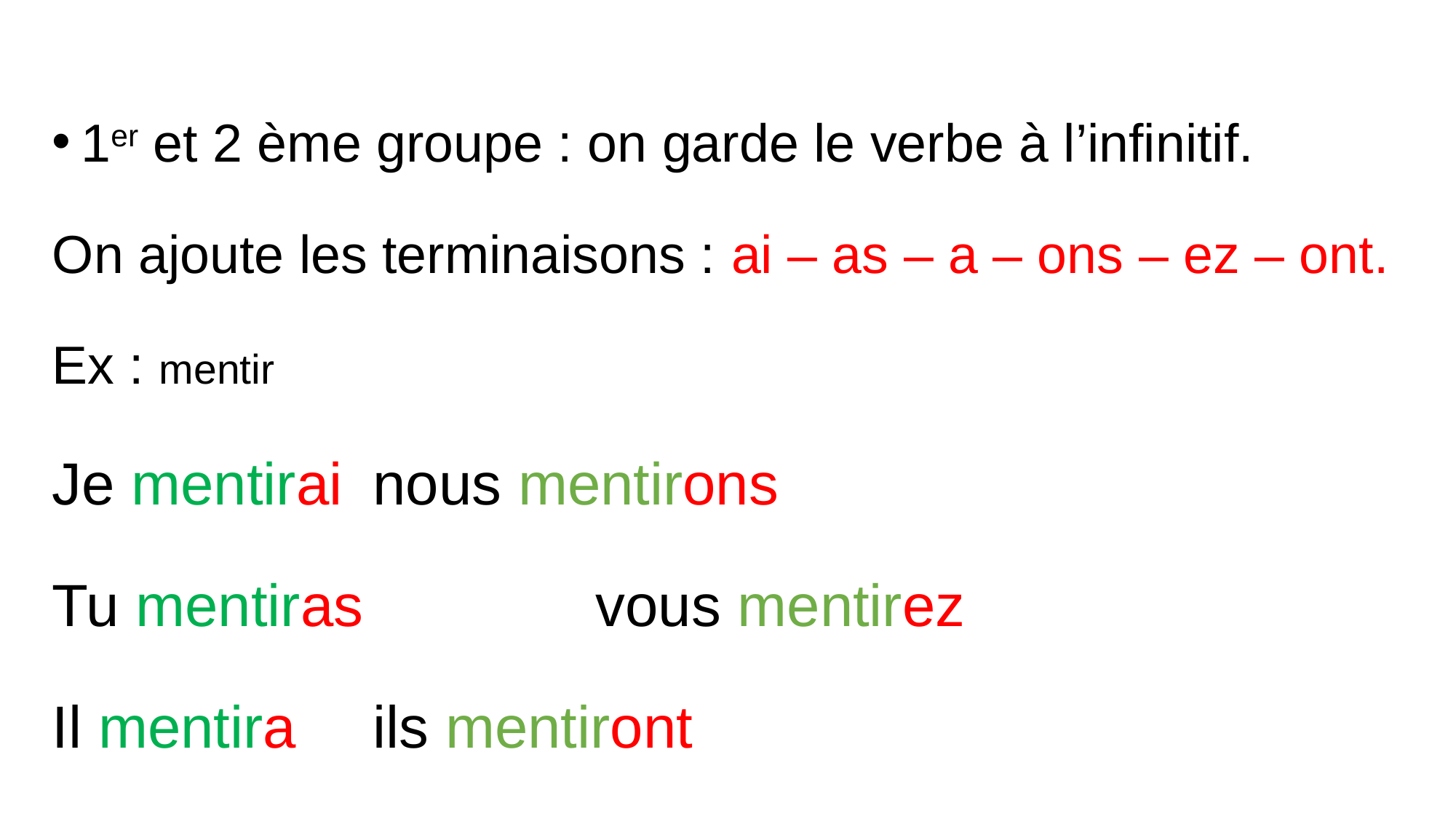

1er et 2 ème groupe : on garde le verbe à l’infinitif.
On ajoute les terminaisons : ai – as – a – ons – ez – ont.
Ex : mentir
Je mentirai			nous mentirons
Tu mentiras 		       vous mentirez
Il mentira			ils mentiront